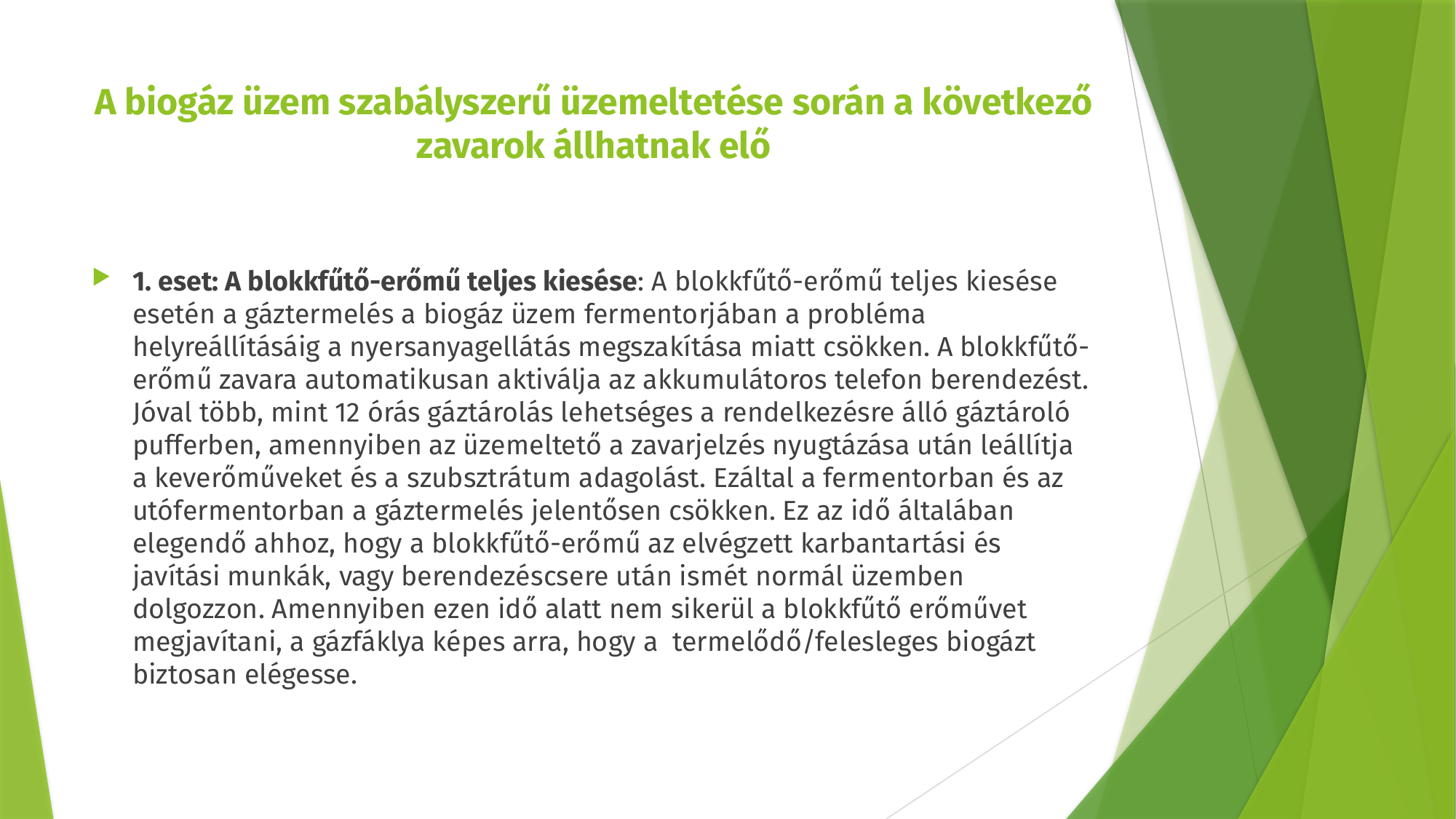

# A biogáz üzem szabályszerű üzemeltetése során a következő zavarok állhatnak elő
1. eset: A blokkfűtő-erőmű teljes kiesése: A blokkfűtő-erőmű teljes kiesése esetén a gáztermelés a biogáz üzem fermentorjában a probléma helyreállításáig a nyersanyagellátás megszakítása miatt csökken. A blokkfűtő-erőmű zavara automatikusan aktiválja az akkumulátoros telefon berendezést. Jóval több, mint 12 órás gáztárolás lehetséges a rendelkezésre álló gáztároló pufferben, amennyiben az üzemeltető a zavarjelzés nyugtázása után leállítja a keverőműveket és a szubsztrátum adagolást. Ezáltal a fermentorban és az utófermentorban a gáztermelés jelentősen csökken. Ez az idő általában elegendő ahhoz, hogy a blokkfűtő-erőmű az elvégzett karbantartási és javítási munkák, vagy berendezéscsere után ismét normál üzemben dolgozzon. Amennyiben ezen idő alatt nem sikerül a blokkfűtő erőművet megjavítani, a gázfáklya képes arra, hogy a  termelődő/felesleges biogázt biztosan elégesse.